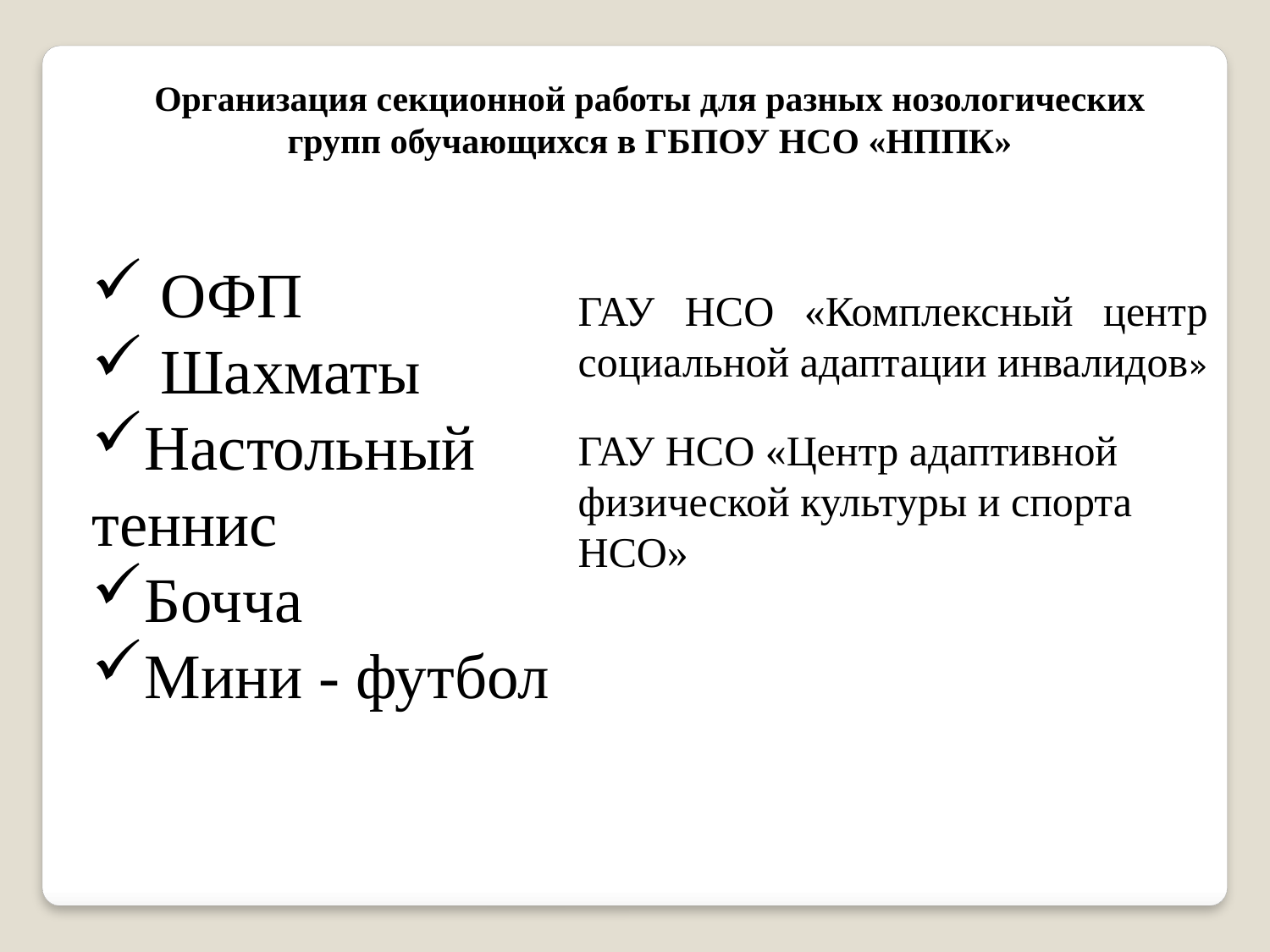

Организация секционной работы для разных нозологических групп обучающихся в ГБПОУ НСО «НППК»
 ОФП
 Шахматы
Настольный теннис
Бочча
Мини - футбол

ГАУ НСО «Комплексный центр социальной адаптации инвалидов»

ГАУ НСО «Центр адаптивной физической культуры и спорта НСО»